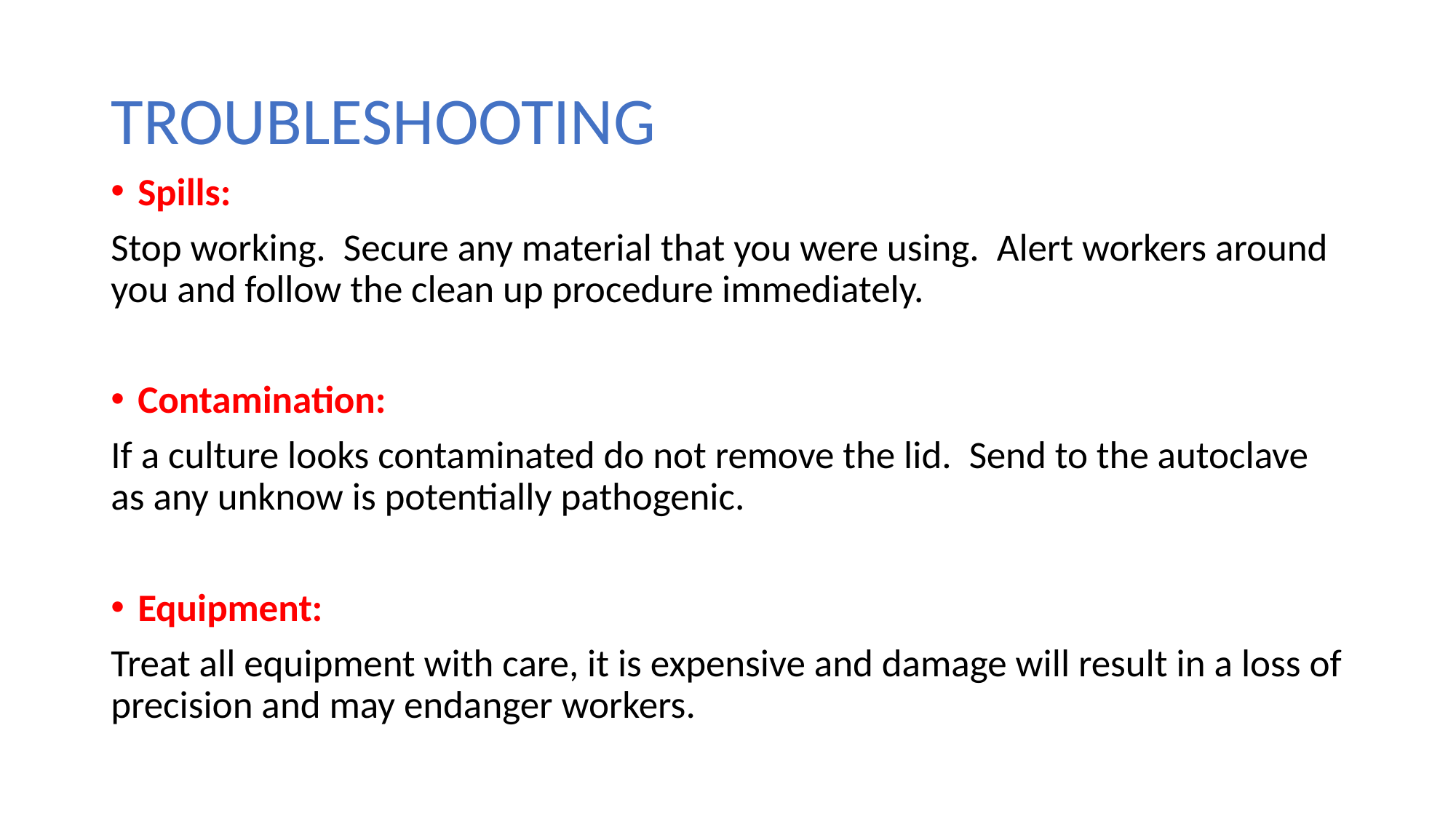

# TROUBLESHOOTING
Spills:
Stop working.  Secure any material that you were using.  Alert workers around you and follow the clean up procedure immediately.

Contamination:
If a culture looks contaminated do not remove the lid.  Send to the autoclave as any unknow is potentially pathogenic.

Equipment:
Treat all equipment with care, it is expensive and damage will result in a loss of precision and may endanger workers.